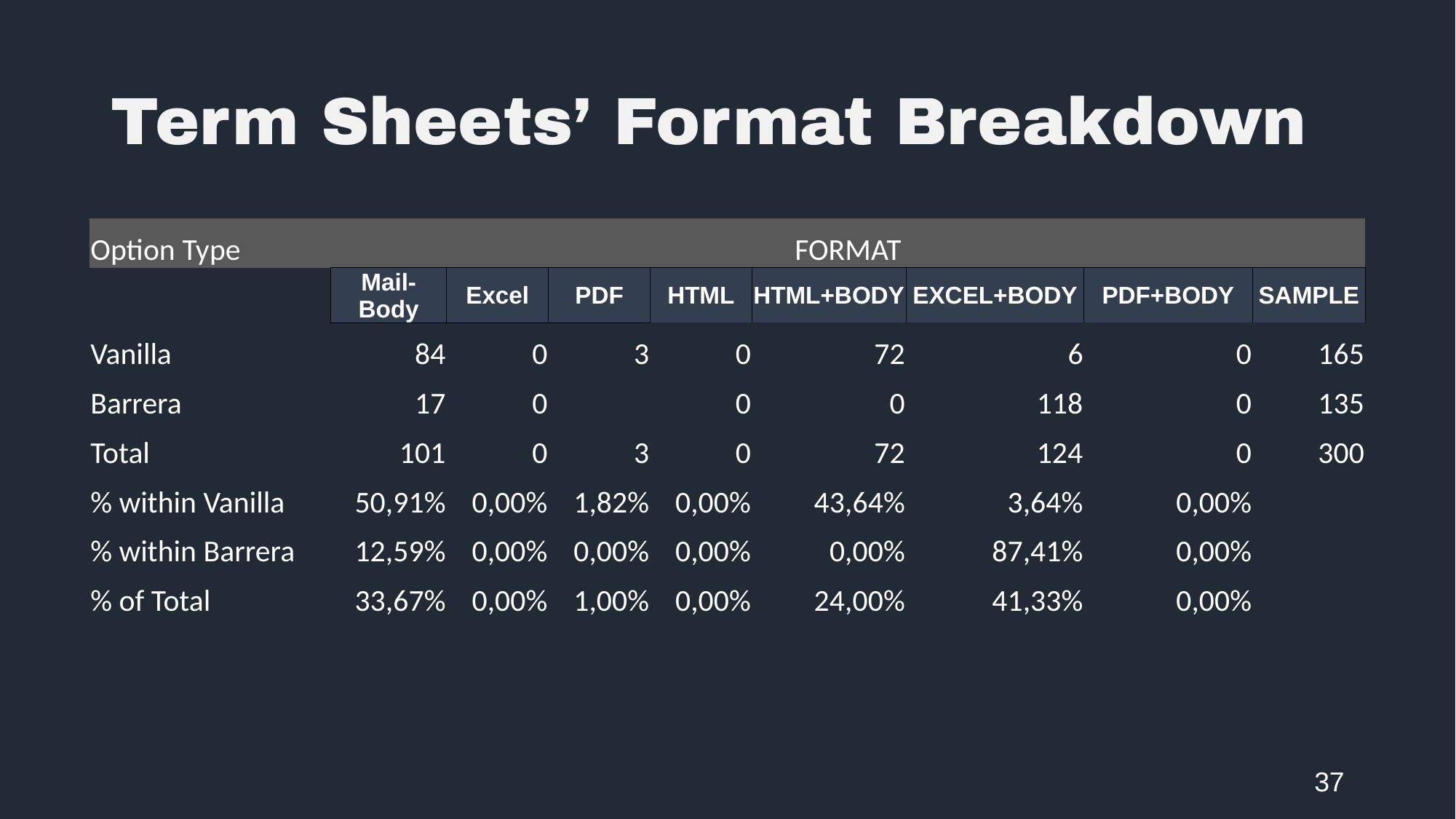

# Term Sheets’ Format Breakdown
| Option Type | FORMAT |  |  |  |  |  |  |  |
| --- | --- | --- | --- | --- | --- | --- | --- | --- |
|  | Mail- Body | Excel | PDF | HTML | HTML+BODY | EXCEL+BODY | PDF+BODY | SAMPLE |
| Vanilla | 84 | 0 | 3 | 0 | 72 | 6 | 0 | 165 |
| Barrera | 17 | 0 |  | 0 | 0 | 118 | 0 | 135 |
| Total | 101 | 0 | 3 | 0 | 72 | 124 | 0 | 300 |
| % within Vanilla | 50,91% | 0,00% | 1,82% | 0,00% | 43,64% | 3,64% | 0,00% |  |
| % within Barrera | 12,59% | 0,00% | 0,00% | 0,00% | 0,00% | 87,41% | 0,00% |  |
| % of Total | 33,67% | 0,00% | 1,00% | 0,00% | 24,00% | 41,33% | 0,00% |  |
37